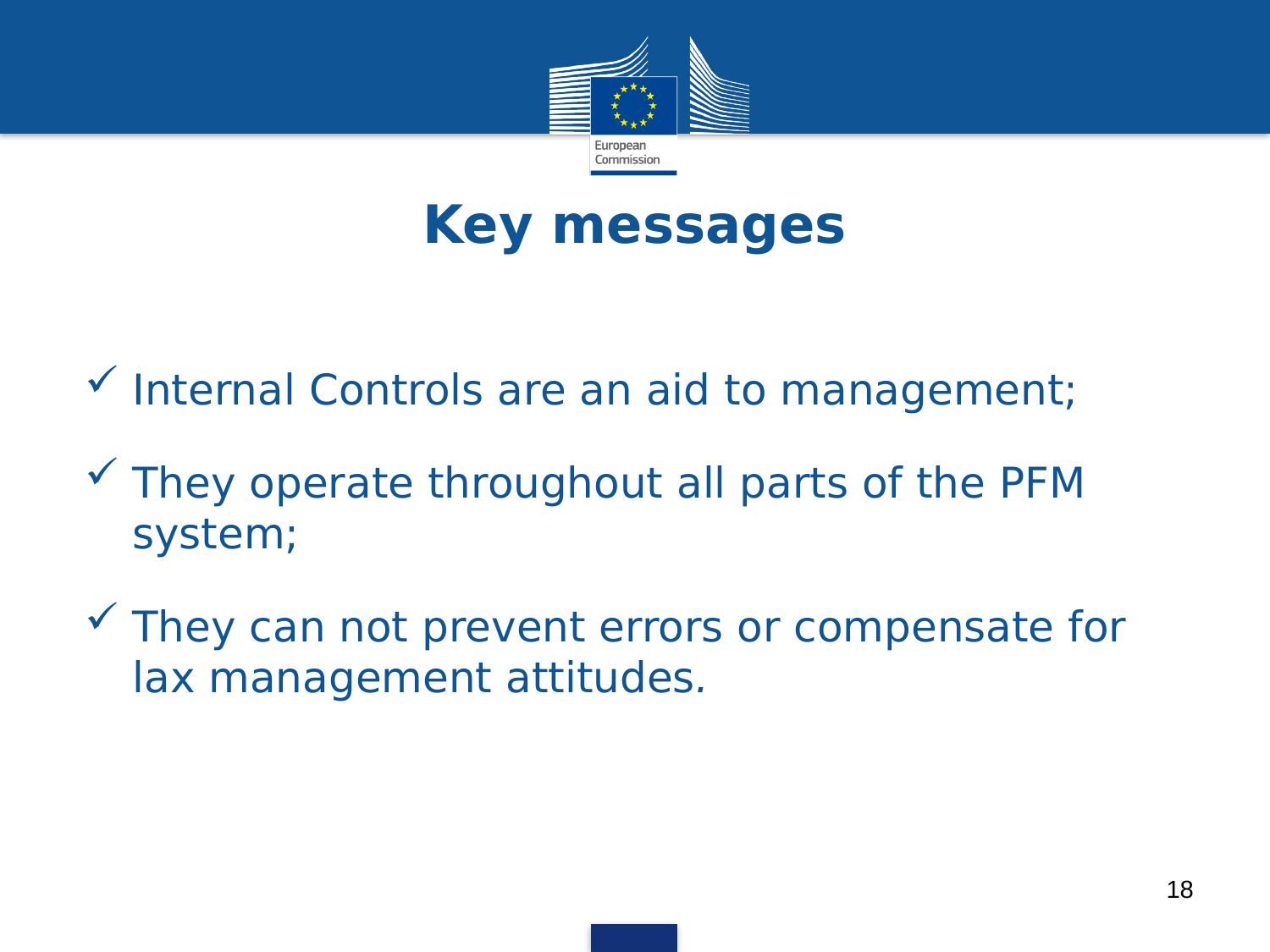

# Key messages
Internal Controls are an aid to management;
They operate throughout all parts of the PFM system;
They can not prevent errors or compensate for lax management attitudes.
18